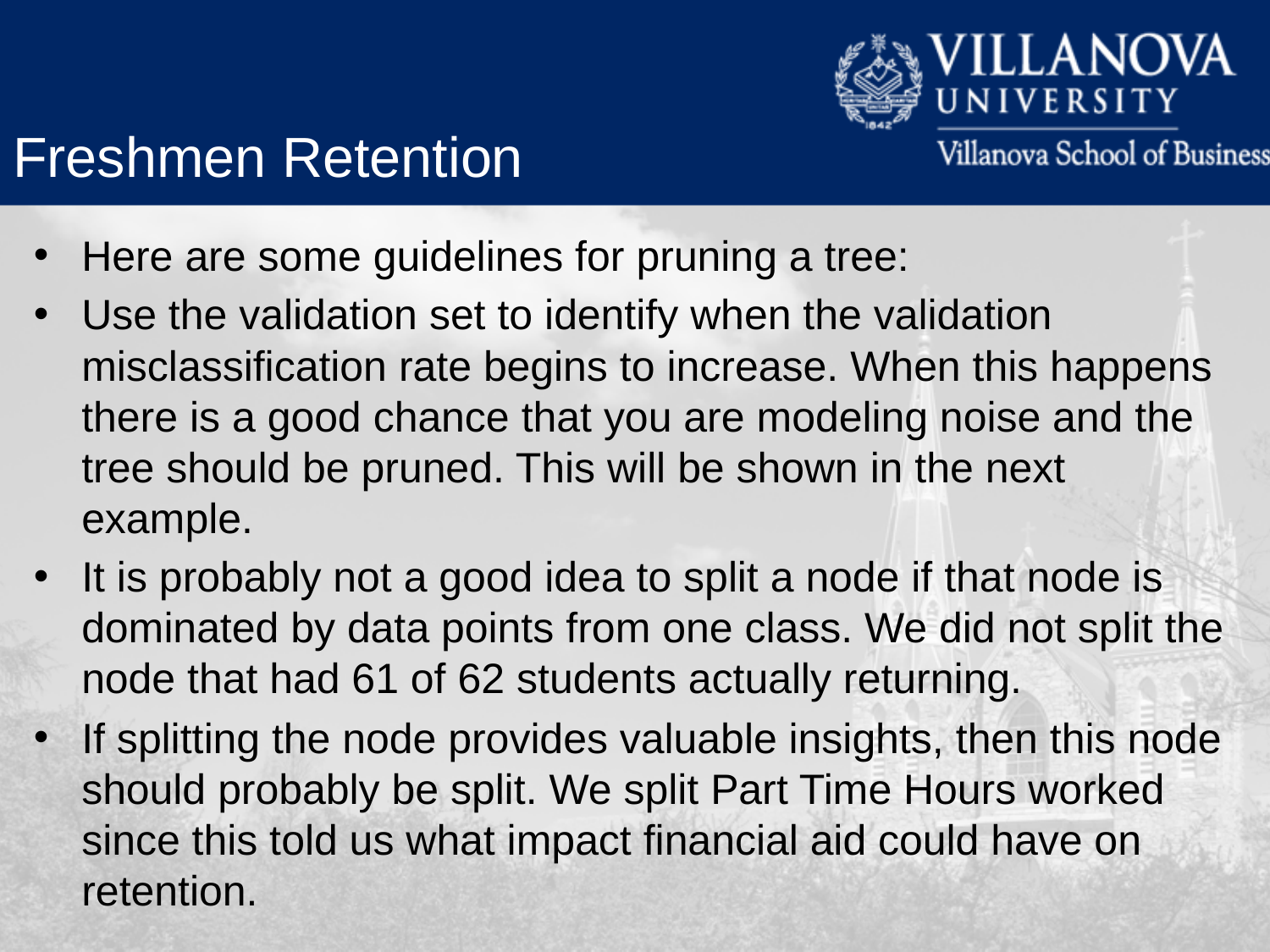

Freshmen Retention
Here are some guidelines for pruning a tree:
Use the validation set to identify when the validation misclassification rate begins to increase. When this happens there is a good chance that you are modeling noise and the tree should be pruned. This will be shown in the next example.
It is probably not a good idea to split a node if that node is dominated by data points from one class. We did not split the node that had 61 of 62 students actually returning.
If splitting the node provides valuable insights, then this node should probably be split. We split Part Time Hours worked since this told us what impact financial aid could have on retention.